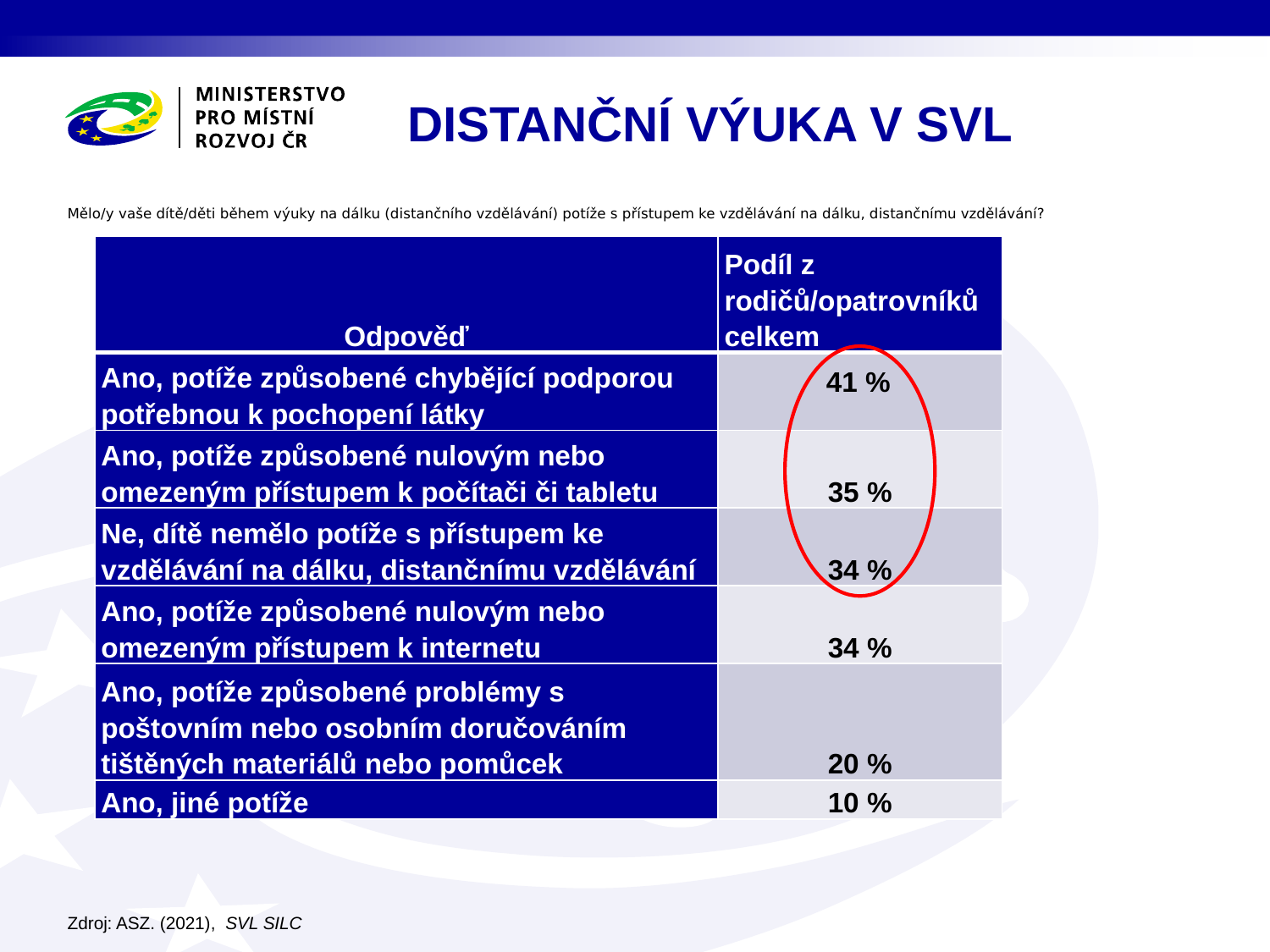

# DISTANČNÍ VÝUKA V SVL
Mělo/y vaše dítě/děti během výuky na dálku (distančního vzdělávání) potíže s přístupem ke vzdělávání na dálku, distančnímu vzdělávání?
| Odpověď | Podíl z rodičů/opatrovníků celkem |
| --- | --- |
| Ano, potíže způsobené chybějící podporou potřebnou k pochopení látky | 41 % |
| Ano, potíže způsobené nulovým nebo omezeným přístupem k počítači či tabletu | 35 % |
| Ne, dítě nemělo potíže s přístupem ke vzdělávání na dálku, distančnímu vzdělávání | 34 % |
| Ano, potíže způsobené nulovým nebo omezeným přístupem k internetu | 34 % |
| Ano, potíže způsobené problémy s poštovním nebo osobním doručováním tištěných materiálů nebo pomůcek | 20 % |
| Ano, jiné potíže | 10 % |

Zdroj: ASZ. (2021),  SVL SILC